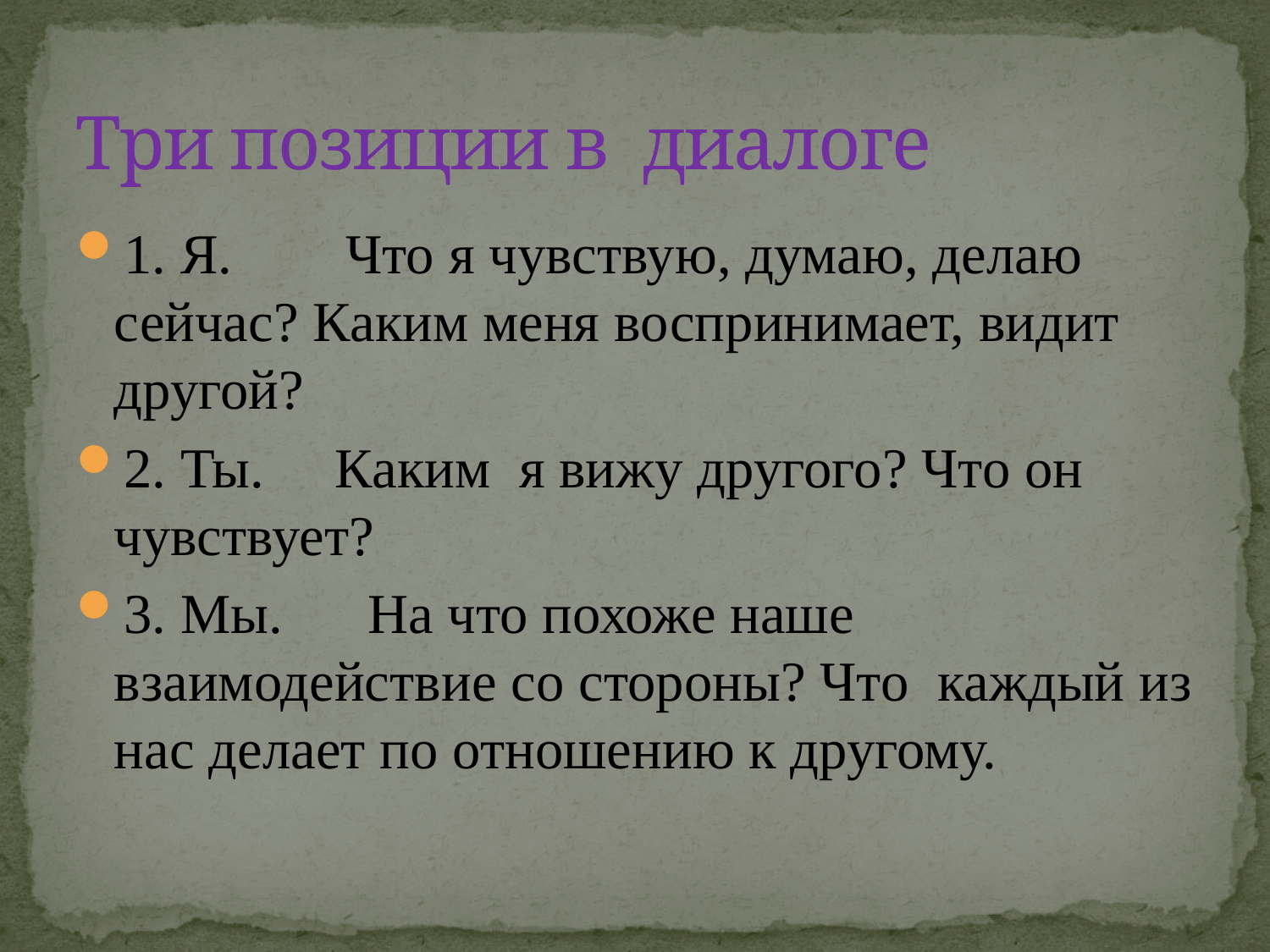

# Три позиции в  диалоге
1. Я.        Что я чувствую, думаю, делаю сейчас? Каким меня воспринимает, видит другой?
2. Ты.     Каким  я вижу другого? Что он чувствует?
3. Мы.      На что похоже наше взаимодействие со стороны? Что  каждый из нас делает по отношению к другому.